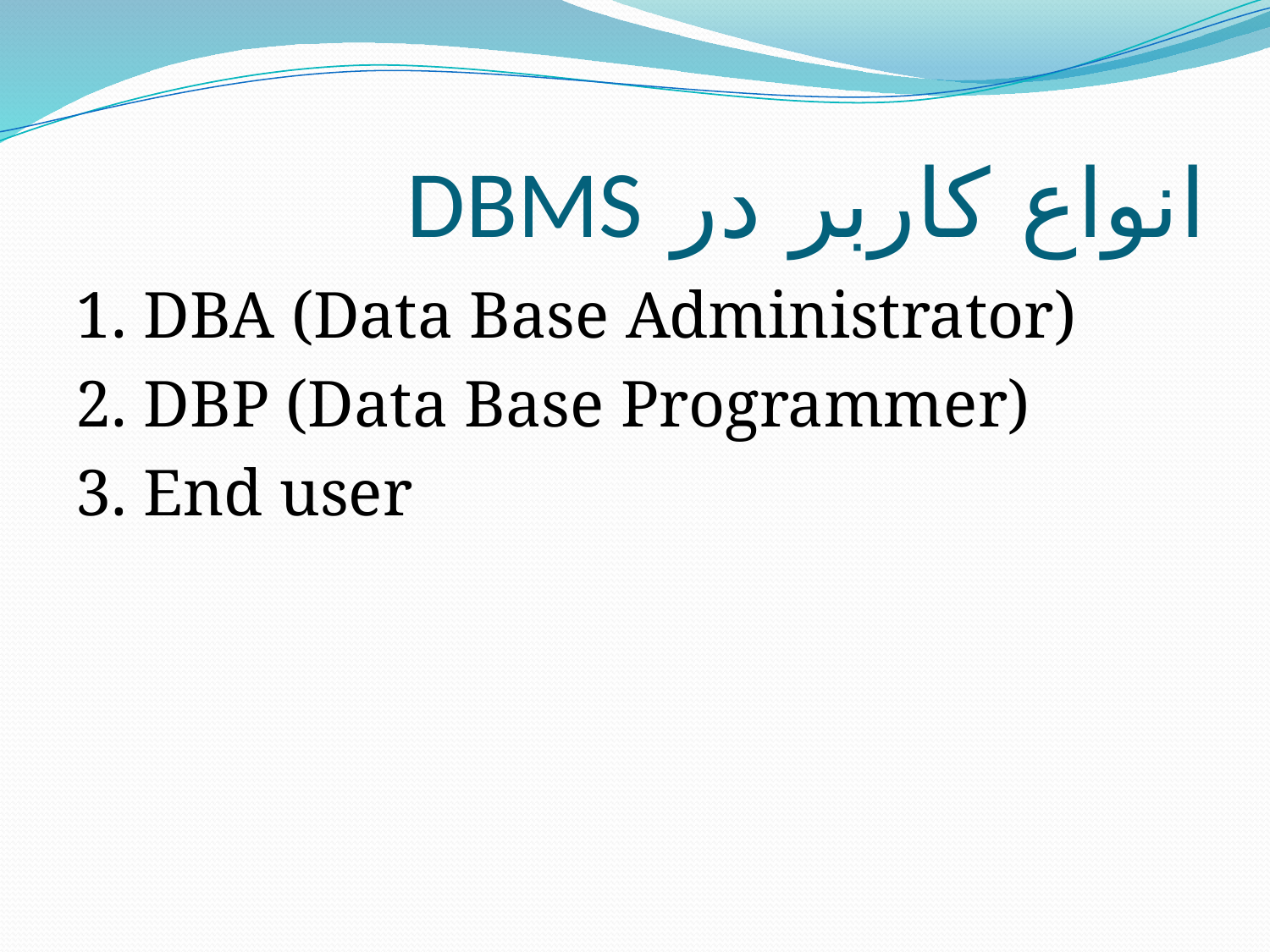

# انواع کاربر در DBMS
1. DBA (Data Base Administrator)
2. DBP (Data Base Programmer)
3. End user